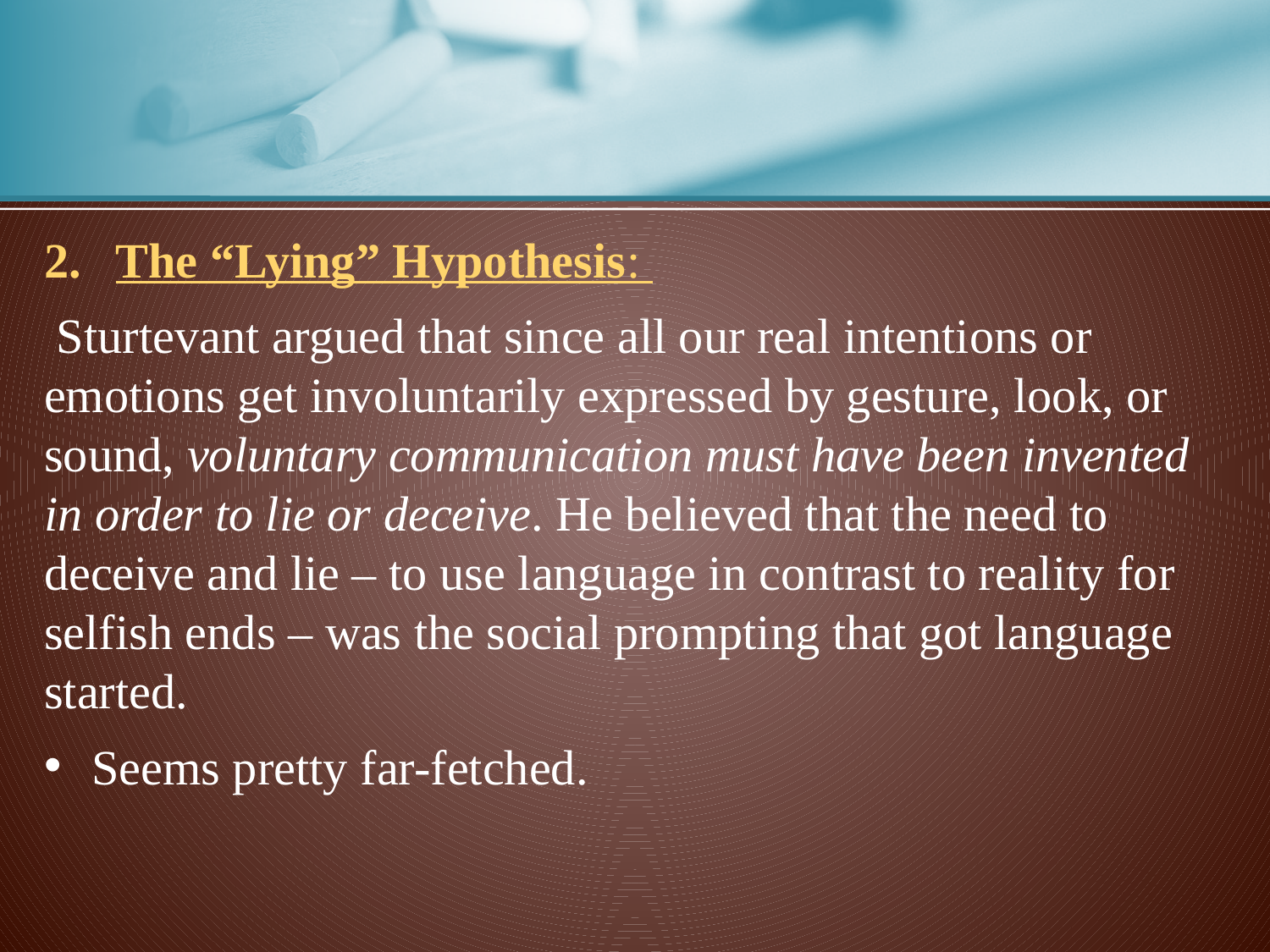

The “Lying” Hypothesis:
 Sturtevant argued that since all our real intentions or emotions get involuntarily expressed by gesture, look, or sound, voluntary communication must have been invented in order to lie or deceive. He believed that the need to deceive and lie – to use language in contrast to reality for selfish ends – was the social prompting that got language started.
Seems pretty far-fetched.